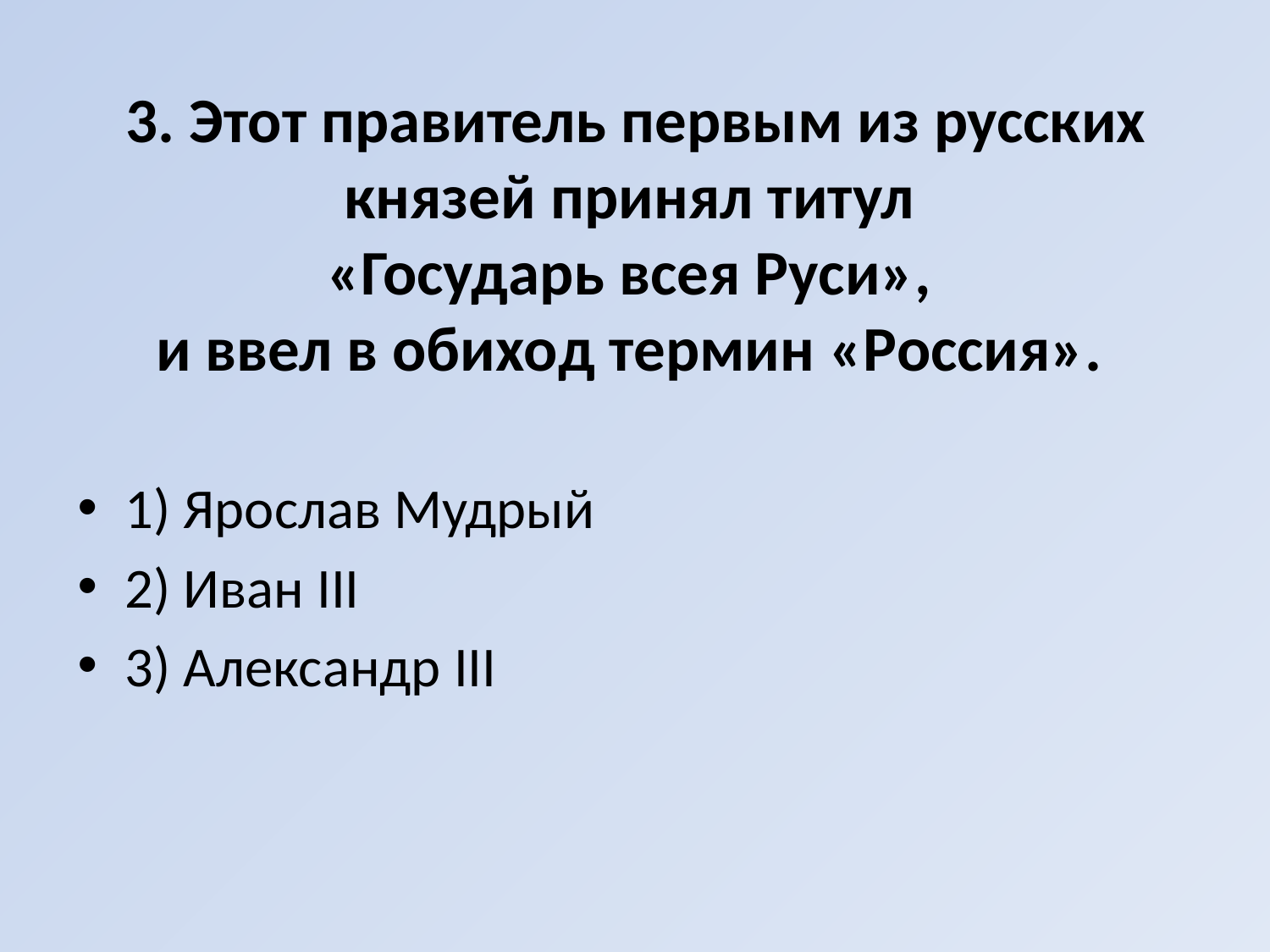

# 3. Этот правитель первым из русских князей принял титул «Государь всея Руси», и ввел в обиход термин «Россия».
1) Ярослав Мудрый
2) Иван III
3) Александр III